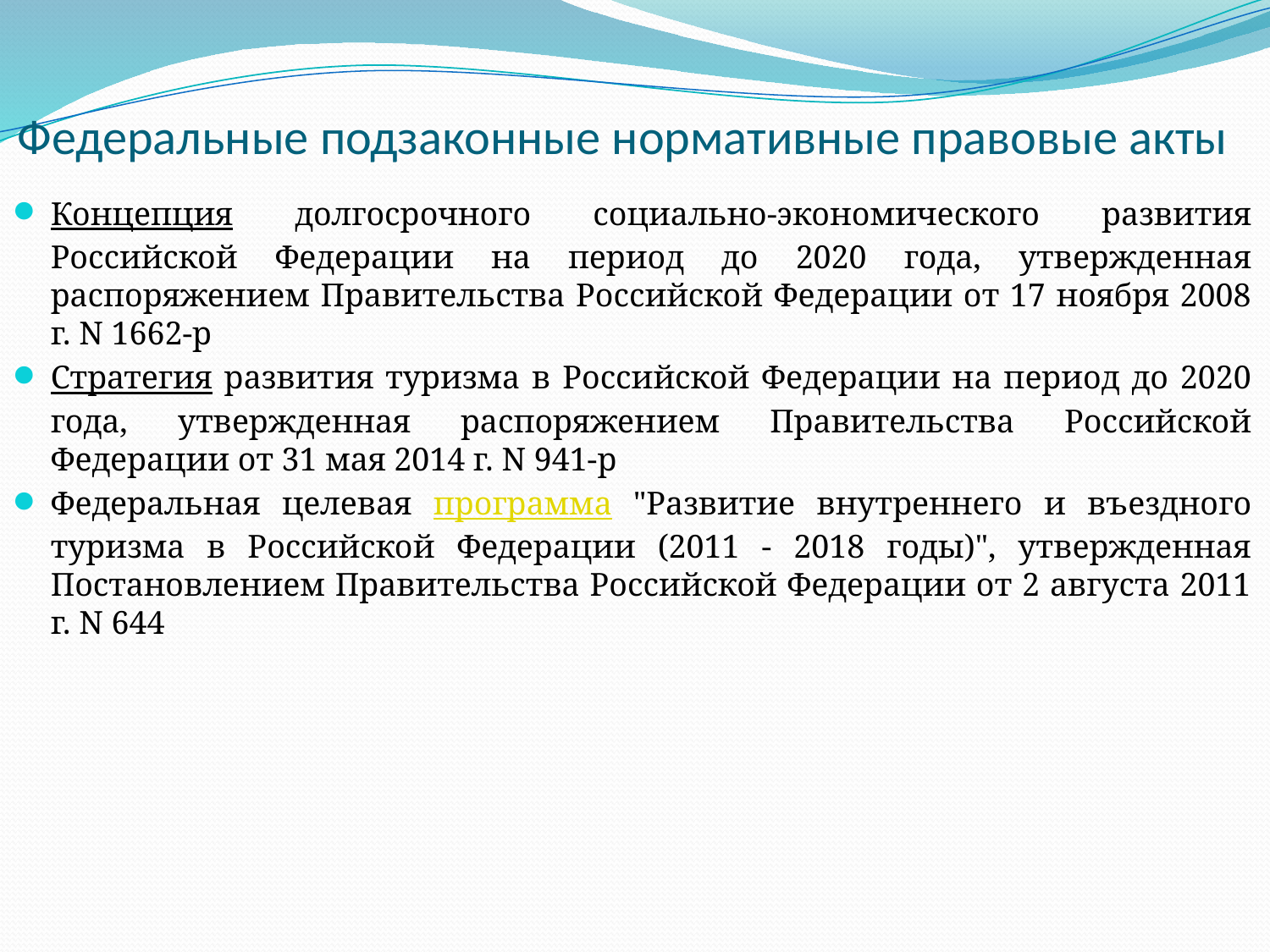

Федеральные подзаконные нормативные правовые акты
Концепция долгосрочного социально-экономического развития Российской Федерации на период до 2020 года, утвержденная распоряжением Правительства Российской Федерации от 17 ноября 2008 г. N 1662-р
Стратегия развития туризма в Российской Федерации на период до 2020 года, утвержденная распоряжением Правительства Российской Федерации от 31 мая 2014 г. N 941-р
Федеральная целевая программа "Развитие внутреннего и въездного туризма в Российской Федерации (2011 - 2018 годы)", утвержденная Постановлением Правительства Российской Федерации от 2 августа 2011 г. N 644